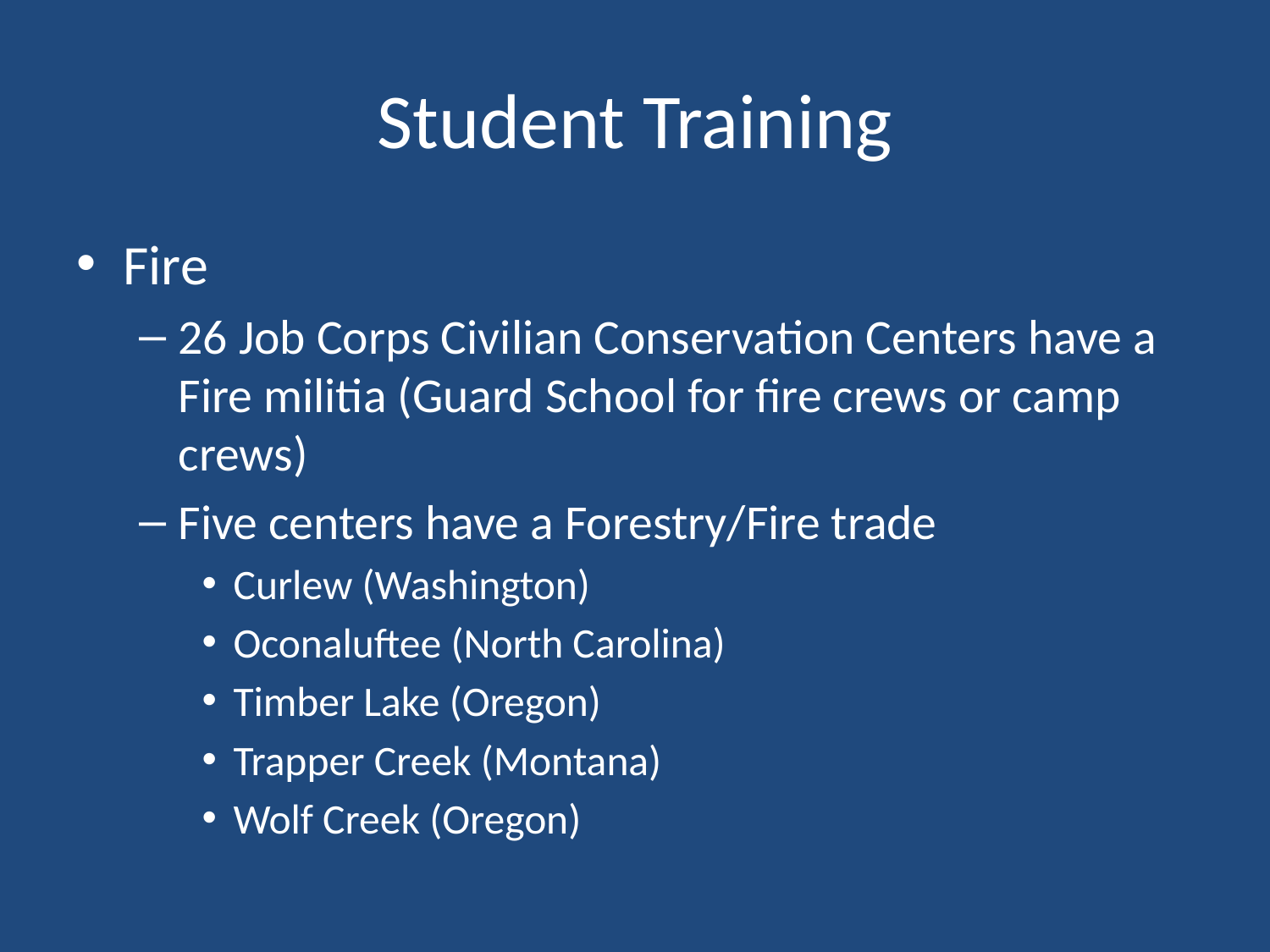

# Student Training
Fire
26 Job Corps Civilian Conservation Centers have a Fire militia (Guard School for fire crews or camp crews)
Five centers have a Forestry/Fire trade
Curlew (Washington)
Oconaluftee (North Carolina)
Timber Lake (Oregon)
Trapper Creek (Montana)
Wolf Creek (Oregon)